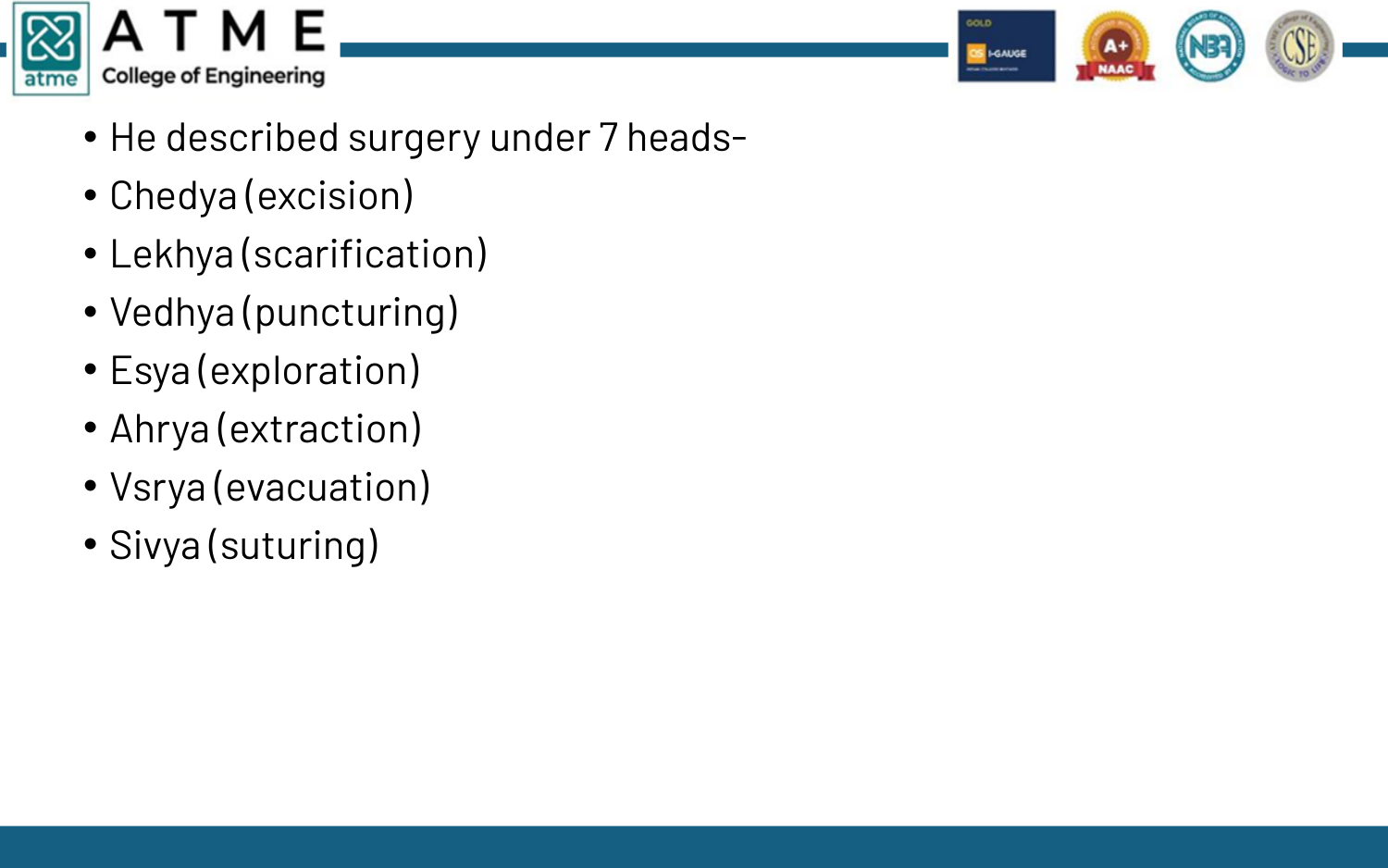

He described surgery under 7 heads-
Chedya (excision)
Lekhya (scarification)
Vedhya (puncturing)
Esya (exploration)
Ahrya (extraction)
Vsrya (evacuation)
Sivya (suturing)